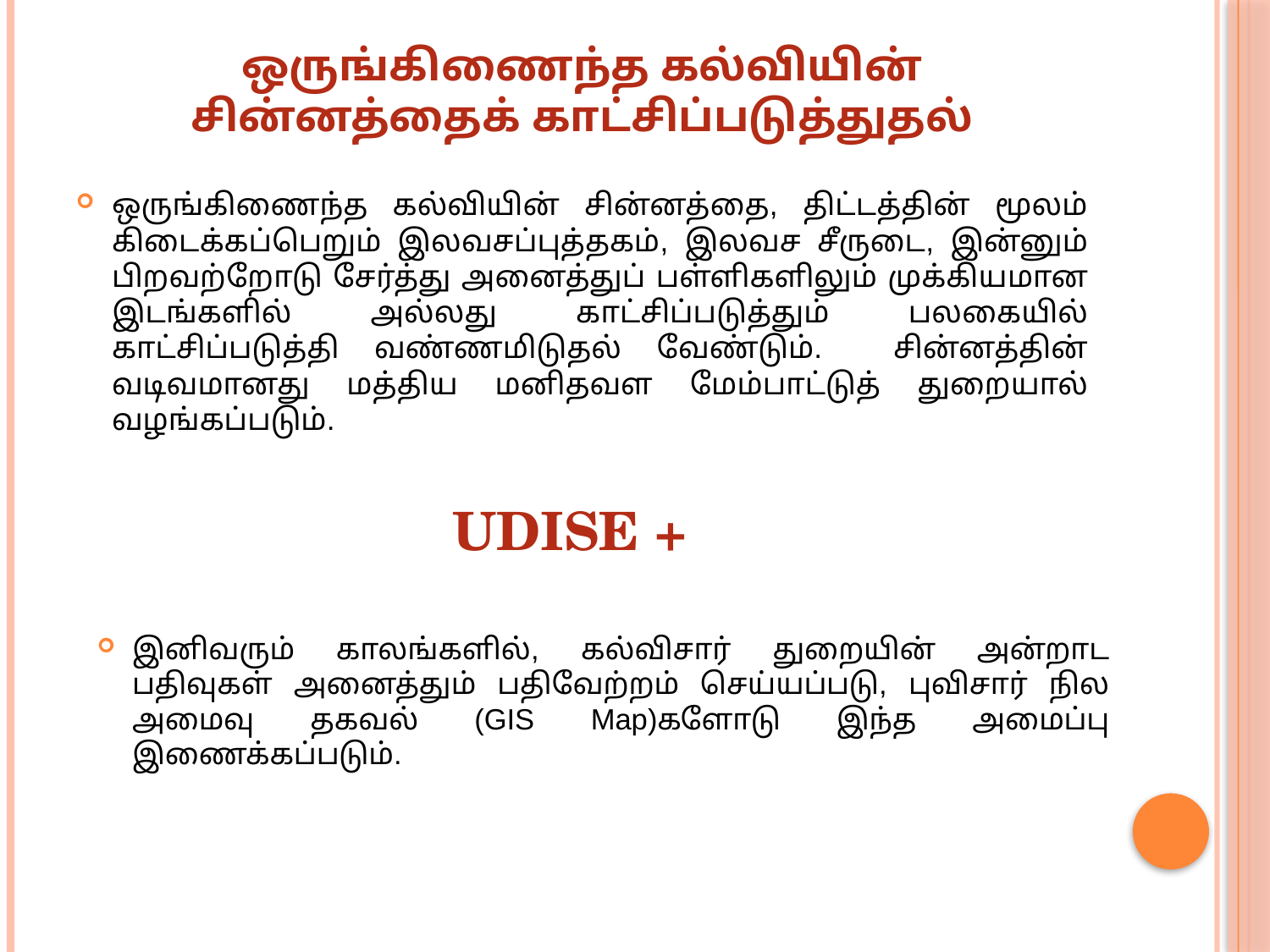

# ஒருங்கிணைந்த கல்வியின் சின்னத்தைக் காட்சிப்படுத்துதல்
ஒருங்கிணைந்த கல்வியின் சின்னத்தை, திட்டத்தின் மூலம் கிடைக்கப்பெறும் இலவசப்புத்தகம், இலவச சீருடை, இன்னும் பிறவற்றோடு சேர்த்து அனைத்துப் பள்ளிகளிலும் முக்கியமான இடங்களில் அல்லது காட்சிப்படுத்தும் பலகையில் காட்சிப்படுத்தி வண்ணமிடுதல் வேண்டும்.  சின்னத்தின் வடிவமானது மத்திய மனிதவள மேம்பாட்டுத் துறையால் வழங்கப்படும்.
UDISE +
இனிவரும் காலங்களில், கல்விசார் துறையின் அன்றாட பதிவுகள் அனைத்தும் பதிவேற்றம் செய்யப்படு, புவிசார் நில அமைவு தகவல் (GIS Map)களோடு இந்த அமைப்பு இணைக்கப்படும்.